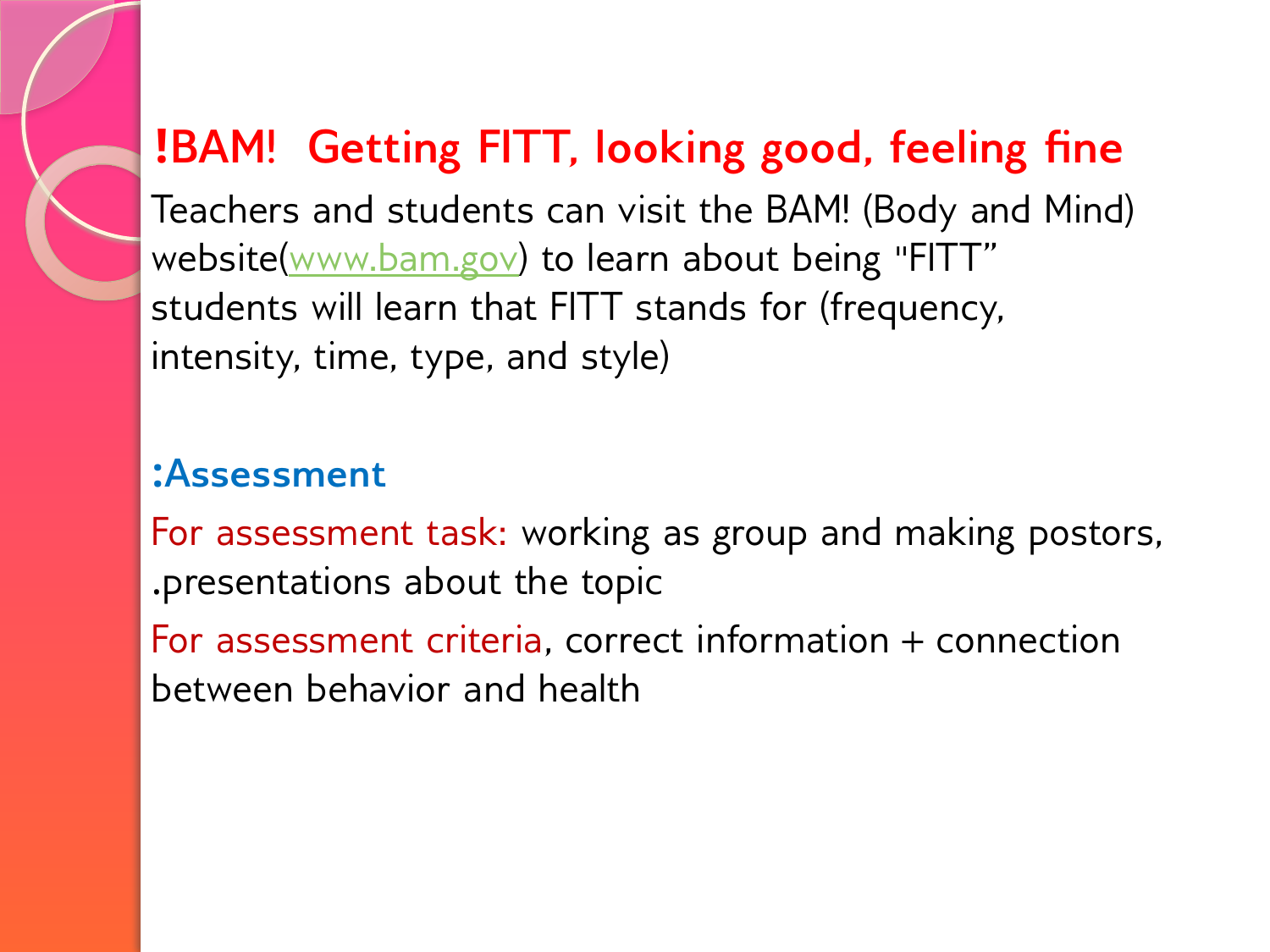

BAM!  Getting FITT, looking good, feeling fine!
Teachers and students can visit the BAM! (Body and Mind) website(www.bam.gov) to learn about being "FITT” students will learn that FITT stands for (frequency, intensity, time, type, and style)

Assessment:
For assessment task: working as group and making postors,  presentations about the topic.
For assessment criteria, correct information + connection between behavior and health